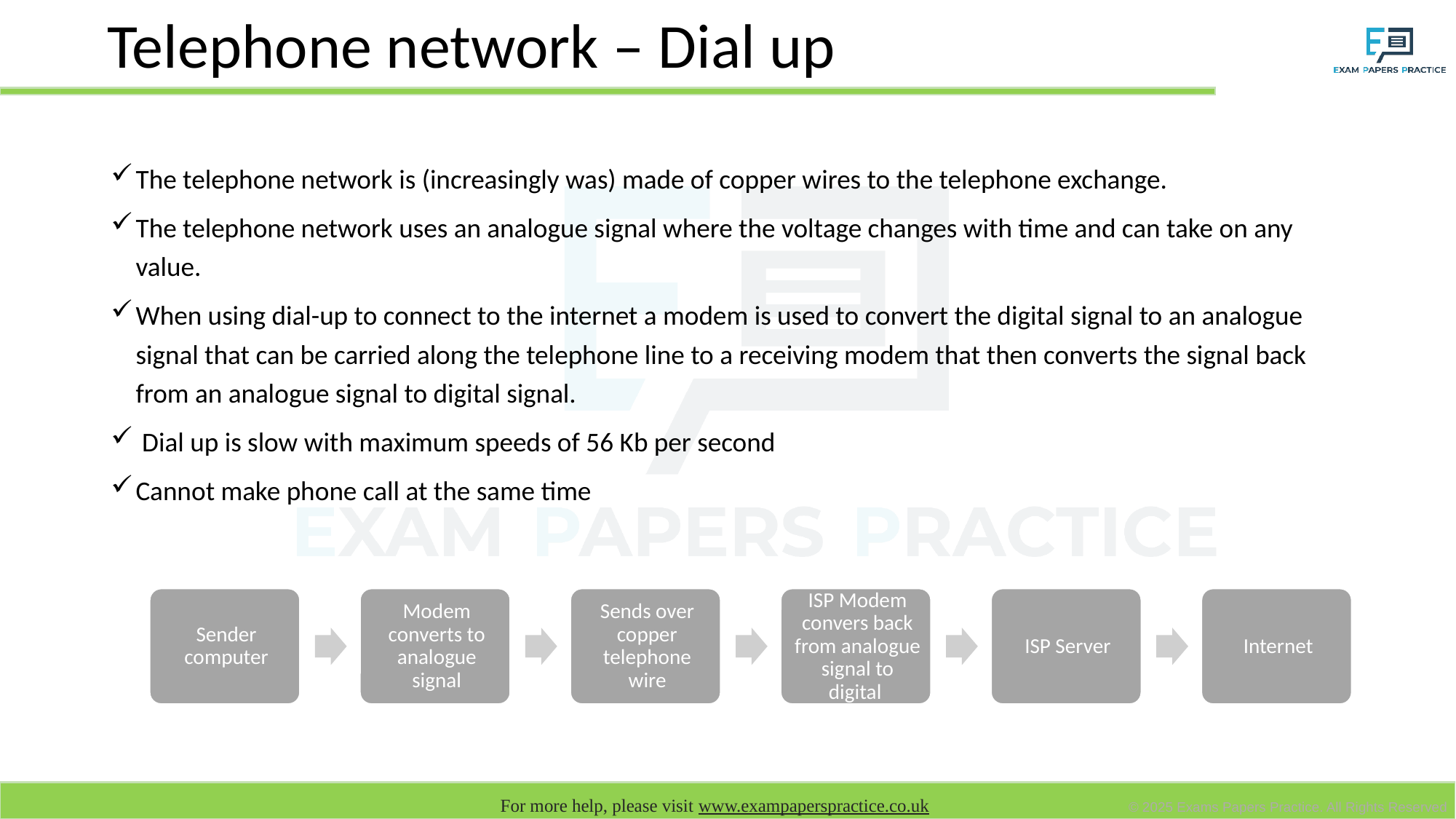

# Telephone network – Dial up
The telephone network is (increasingly was) made of copper wires to the telephone exchange.
The telephone network uses an analogue signal where the voltage changes with time and can take on any value.
When using dial-up to connect to the internet a modem is used to convert the digital signal to an analogue signal that can be carried along the telephone line to a receiving modem that then converts the signal back from an analogue signal to digital signal.
 Dial up is slow with maximum speeds of 56 Kb per second
Cannot make phone call at the same time
Sender computer

Modem converts to analogue signal

Sends over copper telephone wire

ISP Modem convers back from analogue signal to digital

ISP Server

Internet